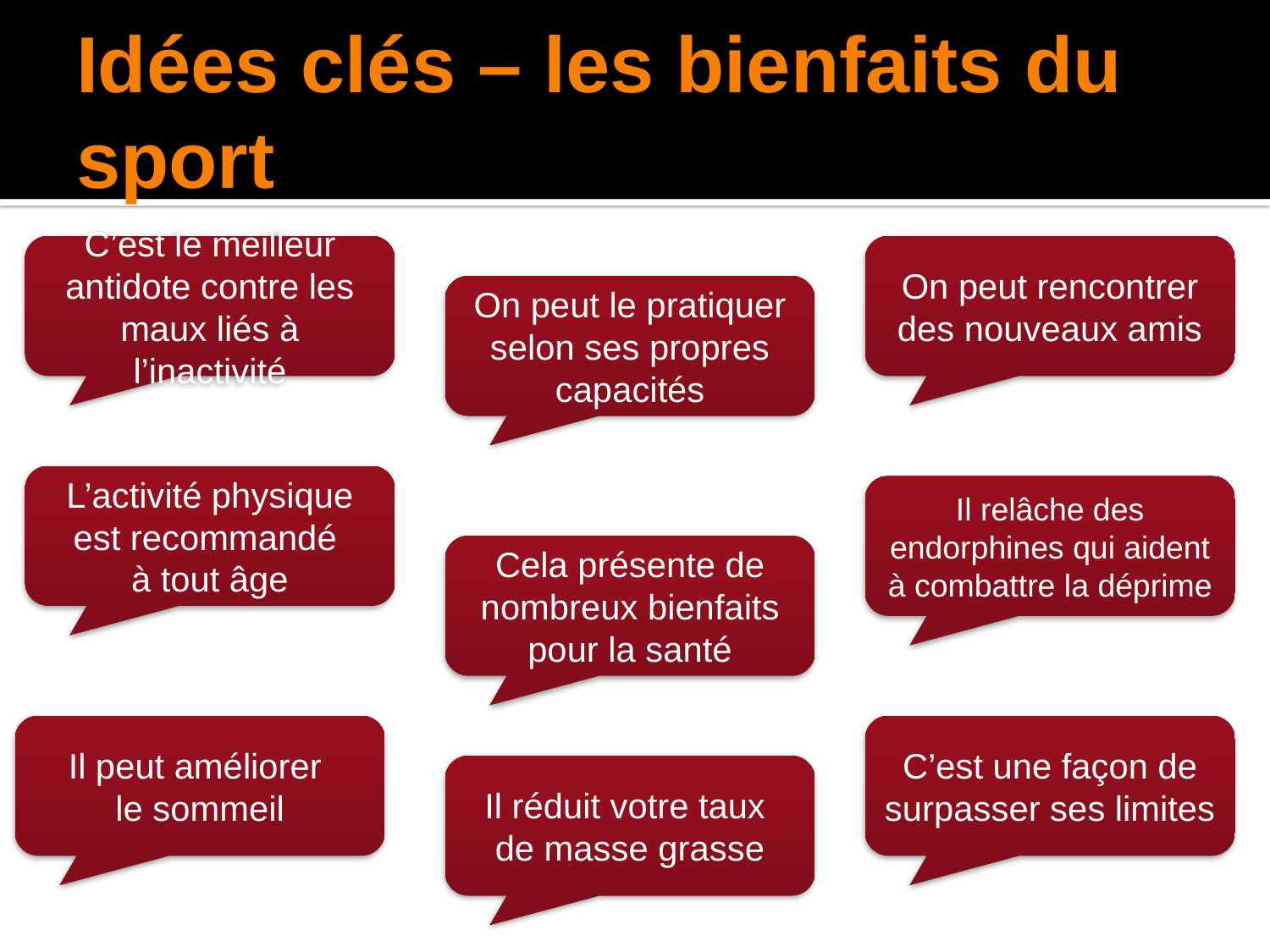

# Idées clés – les bienfaits du sport
C’est le meilleur antidote contre les maux liés à l’inactivité
On peut rencontrer des nouveaux amis
On peut le pratiquer selon ses propres capacités
L’activité physique
est recommandé
à tout âge
Il relâche des endorphines qui aident à combattre la déprime
Cela présente de nombreux bienfaits pour la santé
Il peut améliorer
le sommeil
C’est une façon de surpasser ses limites
Il réduit votre taux
de masse grasse